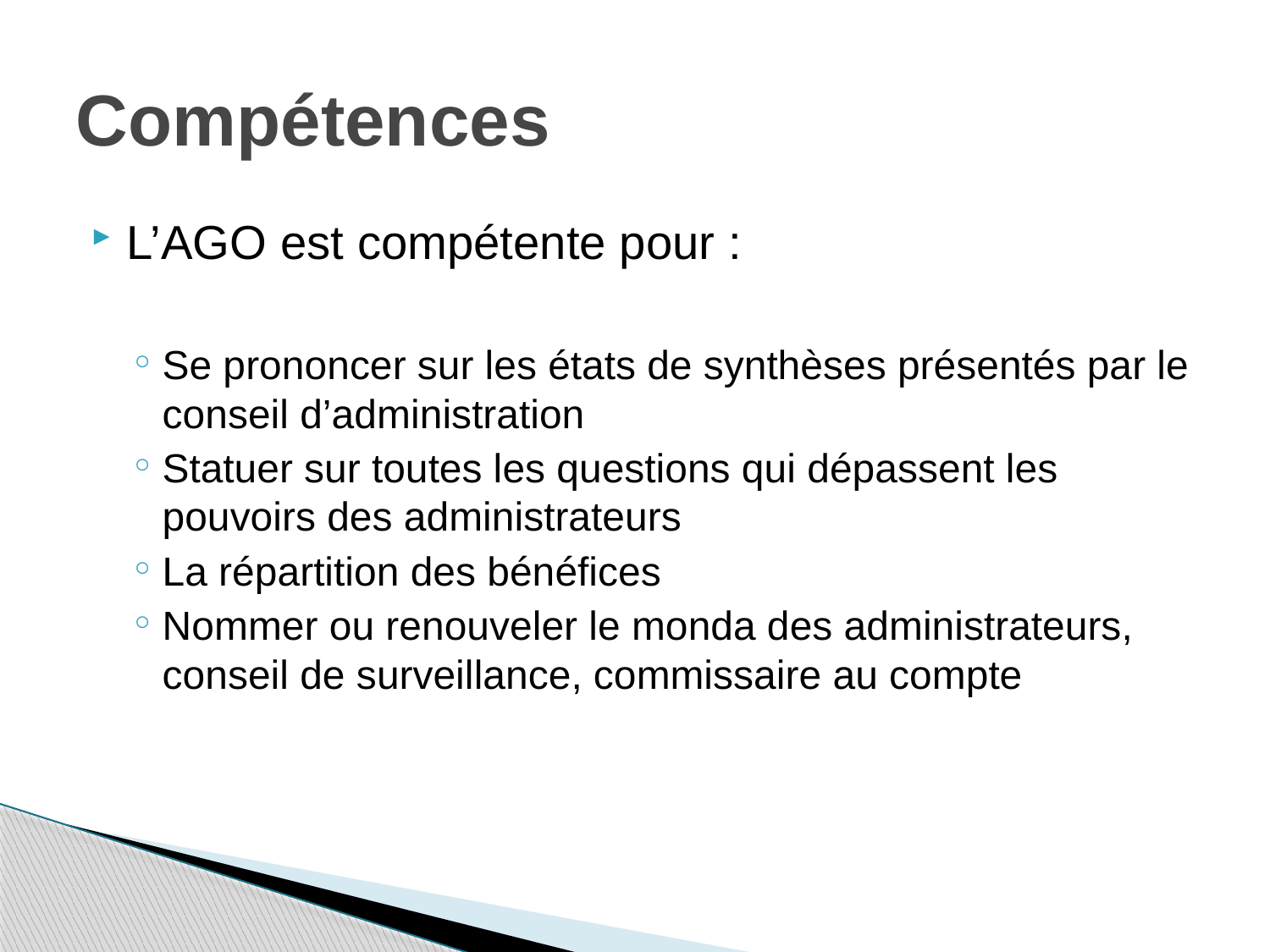

# Compétences
L’AGO est compétente pour :

Se prononcer sur les états de synthèses présentés par le conseil d’administration
Statuer sur toutes les questions qui dépassent les pouvoirs des administrateurs
La répartition des bénéfices
Nommer ou renouveler le monda des administrateurs, conseil de surveillance, commissaire au compte